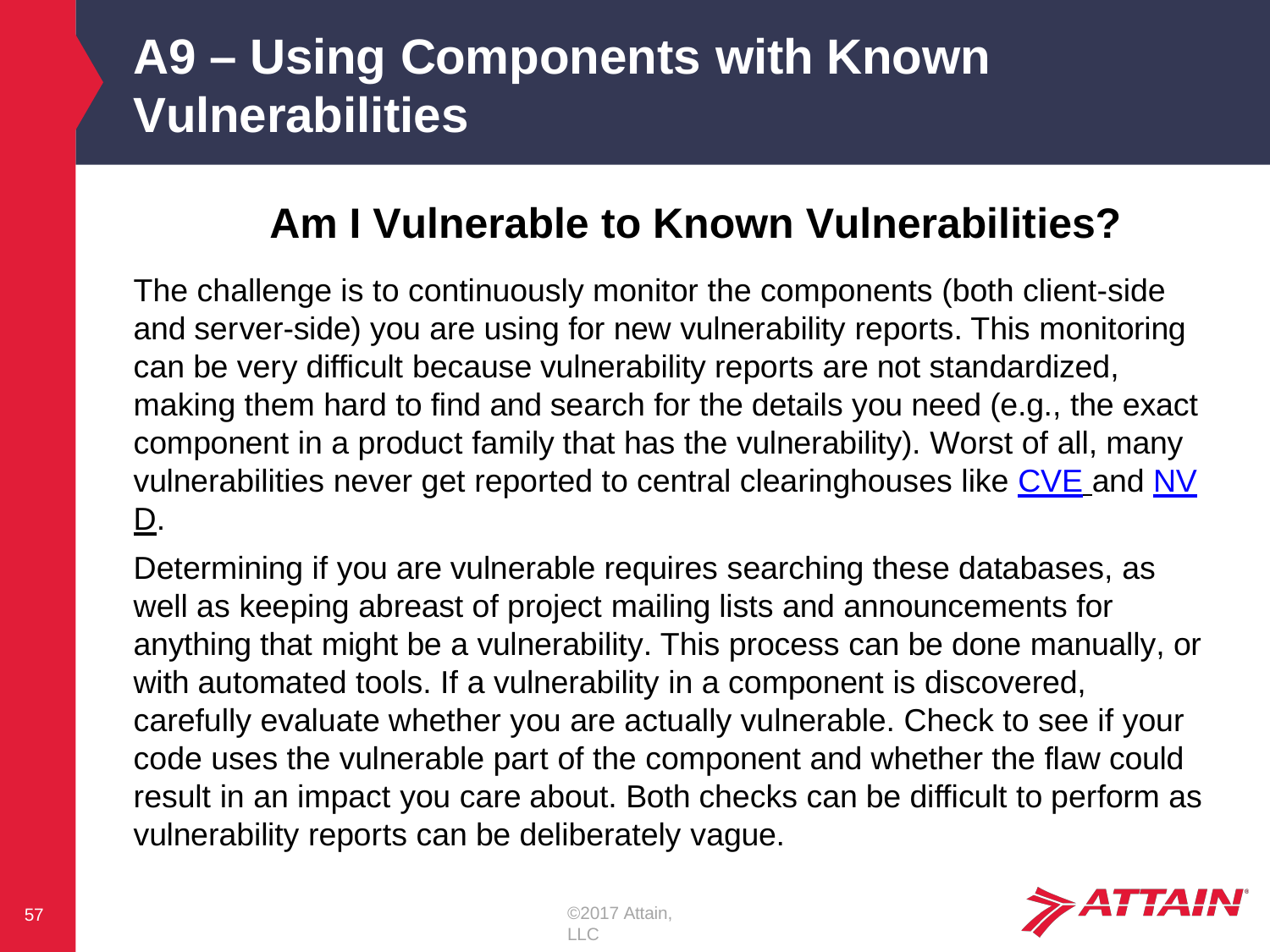

# A9 – Using Components with Known
Vulnerabilities
Am I Vulnerable to Known Vulnerabilities?

The challenge is to continuously monitor the components (both client-side and server-side) you are using for new vulnerability reports. This monitoring can be very difficult because vulnerability reports are not standardized, making them hard to find and search for the details you need (e.g., the exact component in a product family that has the vulnerability). Worst of all, many vulnerabilities never get reported to central clearinghouses like CVE and NVD.

Determining if you are vulnerable requires searching these databases, as well as keeping abreast of project mailing lists and announcements for anything that might be a vulnerability. This process can be done manually, or with automated tools. If a vulnerability in a component is discovered, carefully evaluate whether you are actually vulnerable. Check to see if your code uses the vulnerable part of the component and whether the flaw could result in an impact you care about. Both checks can be difficult to perform as vulnerability reports can be deliberately vague.
©2017 Attain, LLC
57